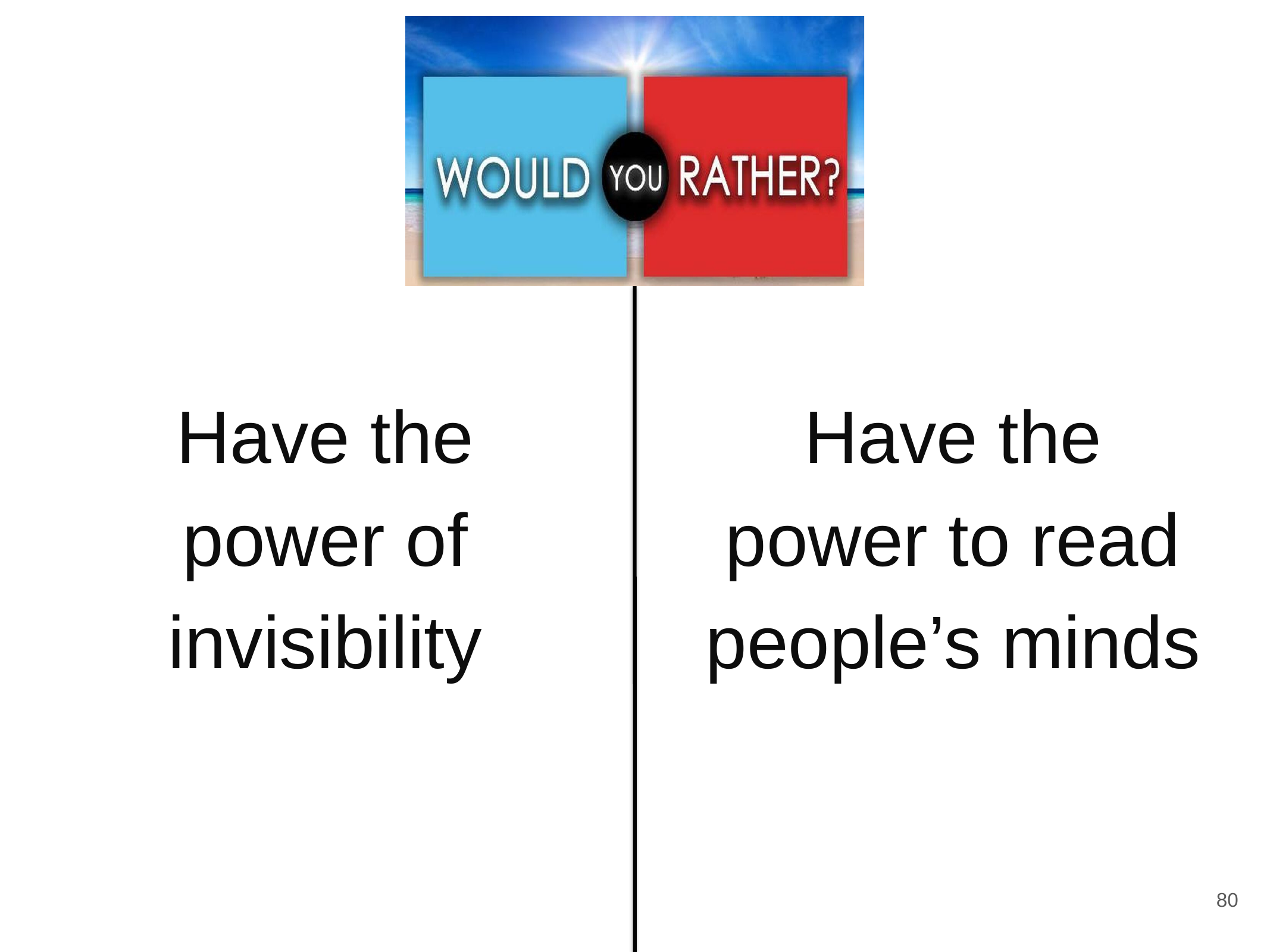

# WYR 5/6
Have the power of invisibility
Have the power to read people’s minds
80